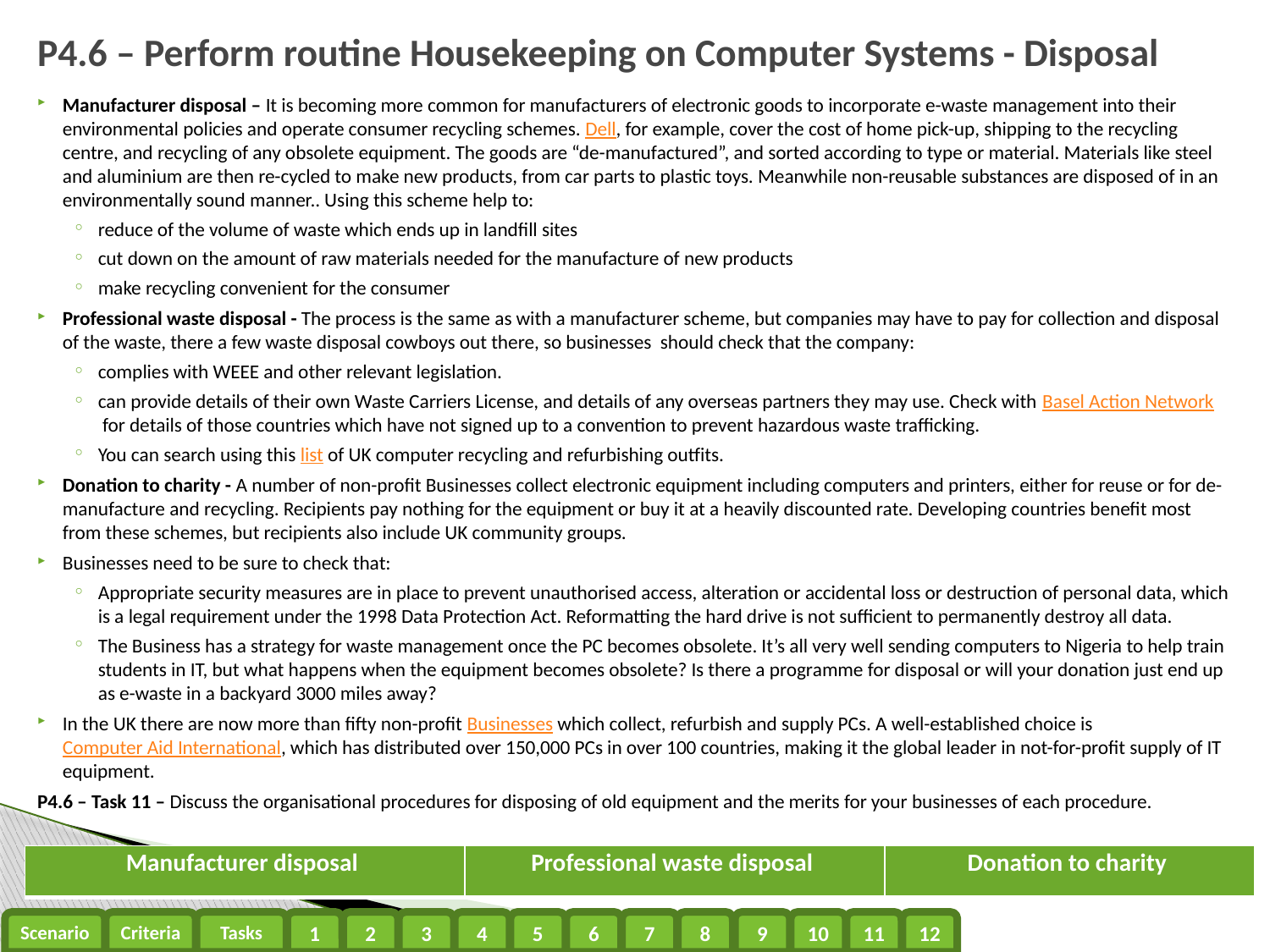

# P4.6 – Perform routine Housekeeping on Computer Systems - Disposal
Manufacturer disposal – It is becoming more common for manufacturers of electronic goods to incorporate e-waste management into their environmental policies and operate consumer recycling schemes. Dell, for example, cover the cost of home pick-up, shipping to the recycling centre, and recycling of any obsolete equipment. The goods are “de-manufactured”, and sorted according to type or material. Materials like steel and aluminium are then re-cycled to make new products, from car parts to plastic toys. Meanwhile non-reusable substances are disposed of in an environmentally sound manner.. Using this scheme help to:
reduce of the volume of waste which ends up in landfill sites
cut down on the amount of raw materials needed for the manufacture of new products
make recycling convenient for the consumer
Professional waste disposal - The process is the same as with a manufacturer scheme, but companies may have to pay for collection and disposal of the waste, there a few waste disposal cowboys out there, so businesses  should check that the company:
complies with WEEE and other relevant legislation.
can provide details of their own Waste Carriers License, and details of any overseas partners they may use. Check with Basel Action Network for details of those countries which have not signed up to a convention to prevent hazardous waste trafficking.
You can search using this list of UK computer recycling and refurbishing outfits.
Donation to charity - A number of non-profit Businesses collect electronic equipment including computers and printers, either for reuse or for de-manufacture and recycling. Recipients pay nothing for the equipment or buy it at a heavily discounted rate. Developing countries benefit most from these schemes, but recipients also include UK community groups.
Businesses need to be sure to check that:
Appropriate security measures are in place to prevent unauthorised access, alteration or accidental loss or destruction of personal data, which is a legal requirement under the 1998 Data Protection Act. Reformatting the hard drive is not sufficient to permanently destroy all data.
The Business has a strategy for waste management once the PC becomes obsolete. It’s all very well sending computers to Nigeria to help train students in IT, but what happens when the equipment becomes obsolete? Is there a programme for disposal or will your donation just end up as e-waste in a backyard 3000 miles away?
In the UK there are now more than fifty non-profit Businesses which collect, refurbish and supply PCs. A well-established choice is Computer Aid International, which has distributed over 150,000 PCs in over 100 countries, making it the global leader in not-for-profit supply of IT equipment.
P4.6 – Task 11 – Discuss the organisational procedures for disposing of old equipment and the merits for your businesses of each procedure.
| Manufacturer disposal | Professional waste disposal | Donation to charity |
| --- | --- | --- |